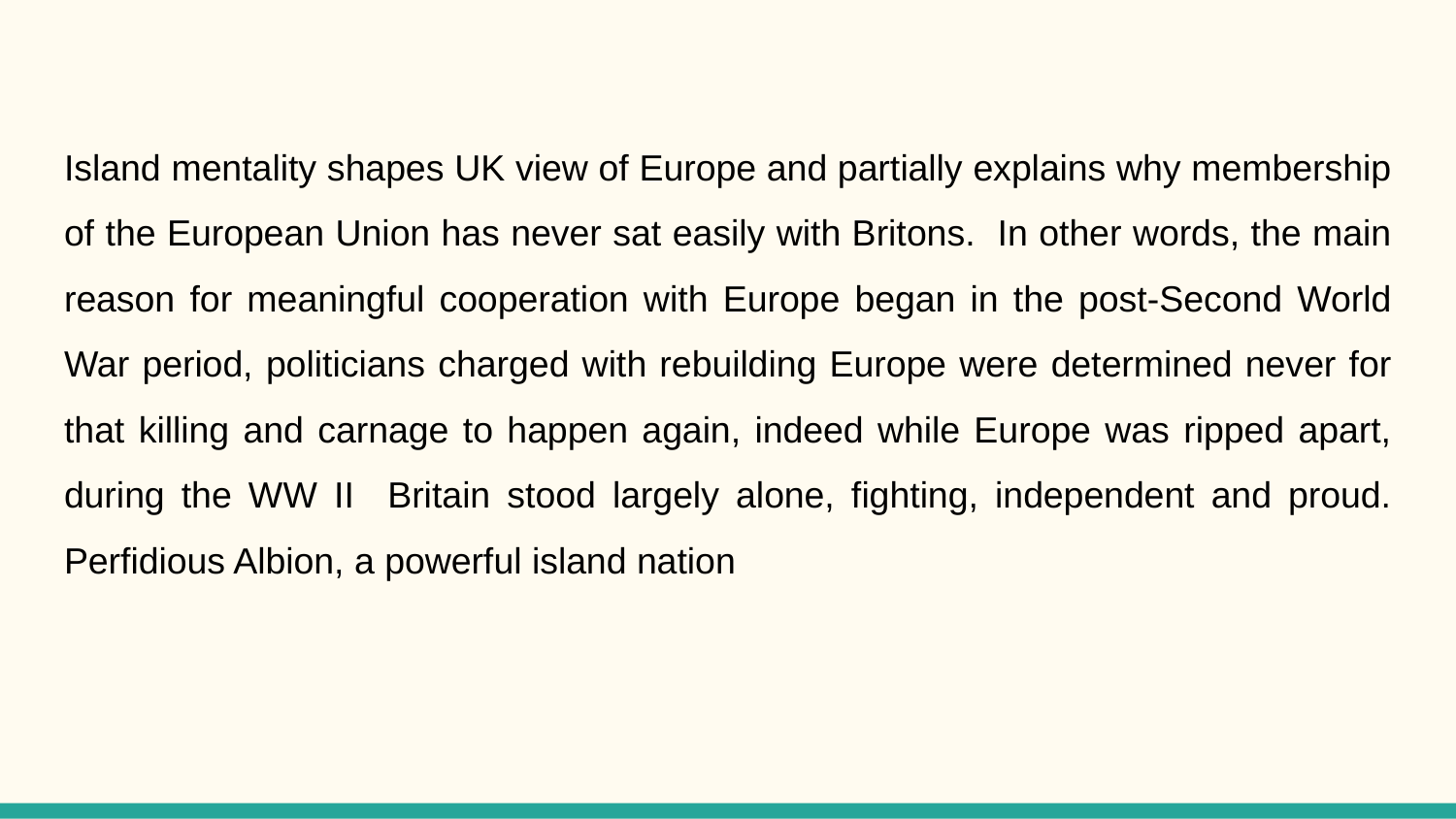

Island mentality shapes UK view of Europe and partially explains why membership of the European Union has never sat easily with Britons.  In other words, the main reason for meaningful cooperation with Europe began in the post-Second World War period, politicians charged with rebuilding Europe were determined never for that killing and carnage to happen again, indeed while Europe was ripped apart, during the WW II  Britain stood largely alone, fighting, independent and proud. Perfidious Albion, a powerful island nation